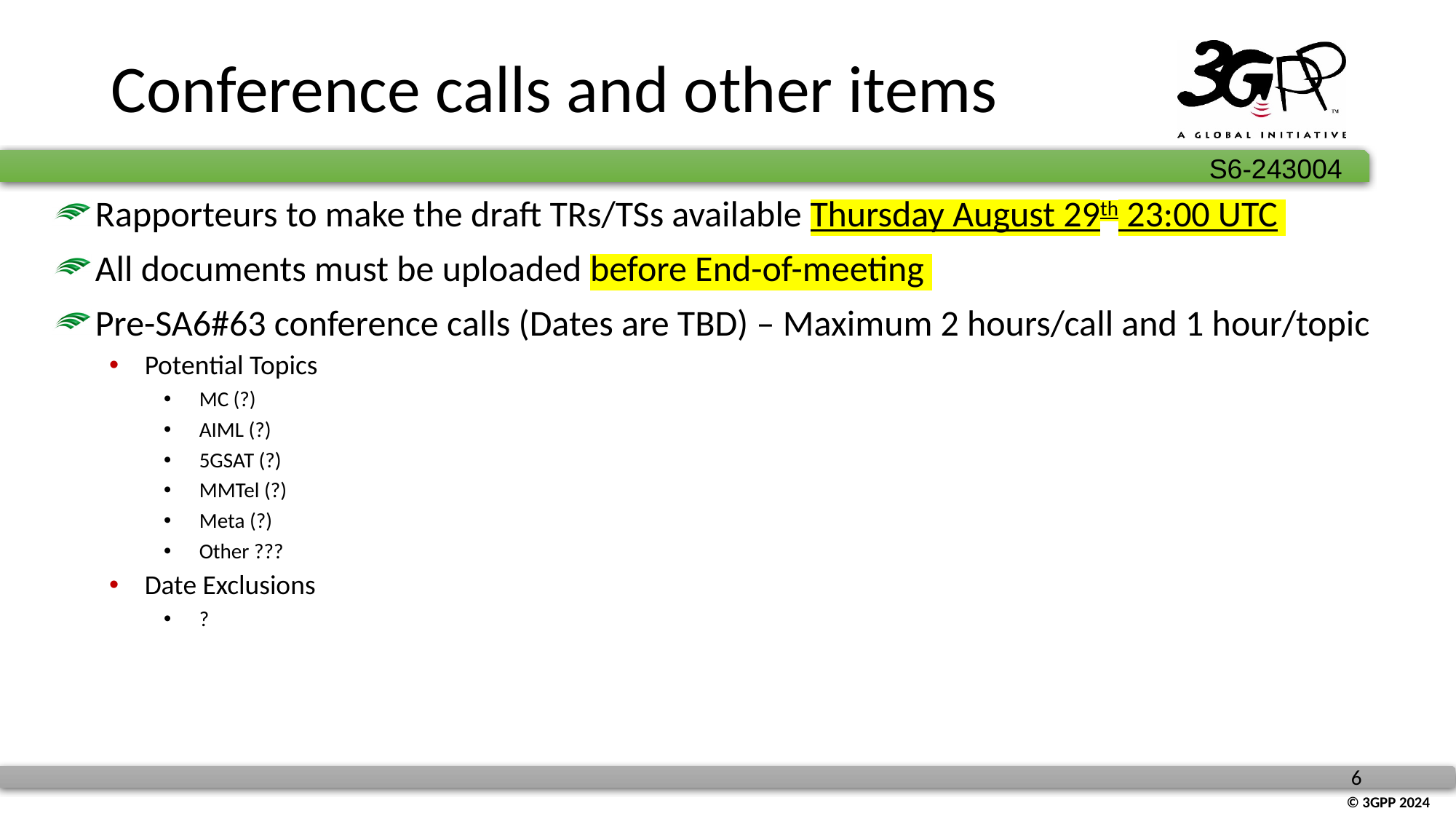

# Conference calls and other items
Rapporteurs to make the draft TRs/TSs available Thursday August 29th 23:00 UTC
All documents must be uploaded before End-of-meeting
Pre-SA6#63 conference calls (Dates are TBD) – Maximum 2 hours/call and 1 hour/topic
Potential Topics
MC (?)
AIML (?)
5GSAT (?)
MMTel (?)
Meta (?)
Other ???
Date Exclusions
?